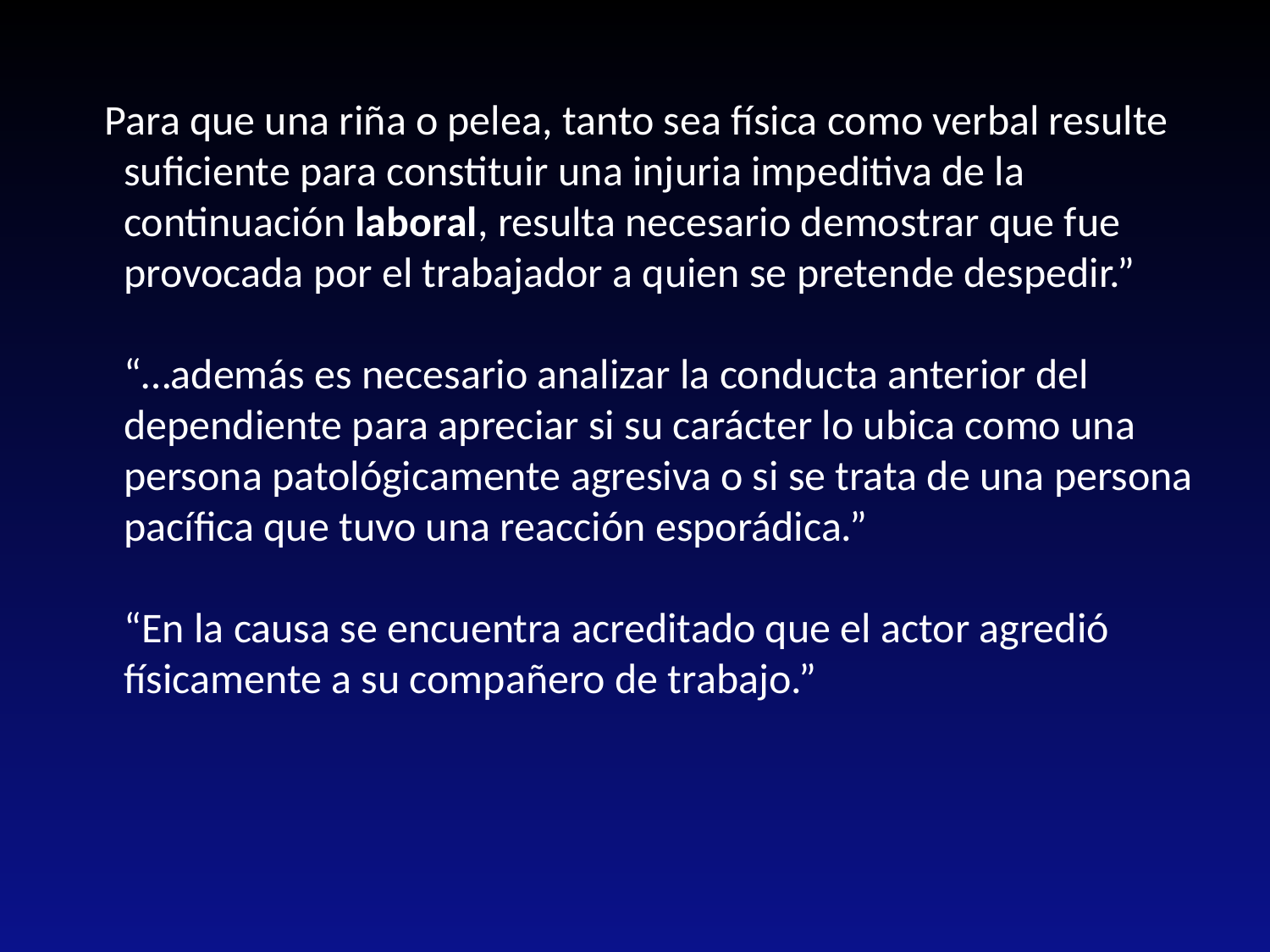

Para que una riña o pelea, tanto sea física como verbal resulte suficiente para constituir una injuria impeditiva de la continuación laboral, resulta necesario demostrar que fue provocada por el trabajador a quien se pretende despedir.”
“…además es necesario analizar la conducta anterior del dependiente para apreciar si su carácter lo ubica como una persona patológicamente agresiva o si se trata de una persona pacífica que tuvo una reacción esporádica.”
“En la causa se encuentra acreditado que el actor agredió físicamente a su compañero de trabajo.”